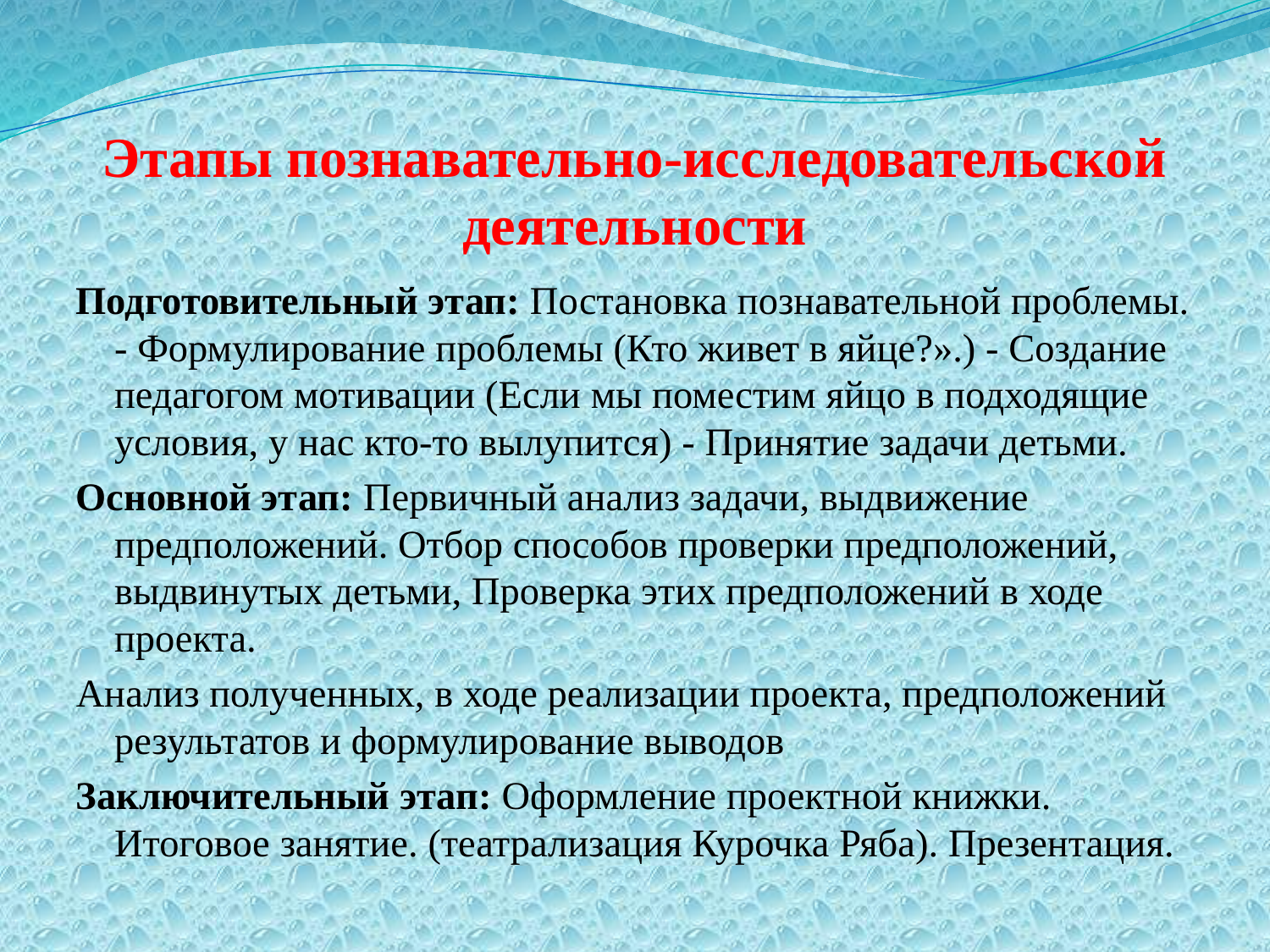

# Этапы познавательно-исследовательской деятельности
Подготовительный этап: Постановка познавательной проблемы. - Формулирование проблемы (Кто живет в яйце?».) - Создание педагогом мотивации (Если мы поместим яйцо в подходящие условия, у нас кто-то вылупится) - Принятие задачи детьми.
Основной этап: Первичный анализ задачи, выдвижение предположений. Отбор способов проверки предположений, выдвинутых детьми, Проверка этих предположений в ходе проекта.
Анализ полученных, в ходе реализации проекта, предположений результатов и формулирование выводов
Заключительный этап: Оформление проектной книжки.  Итоговое занятие. (театрализация Курочка Ряба). Презентация.